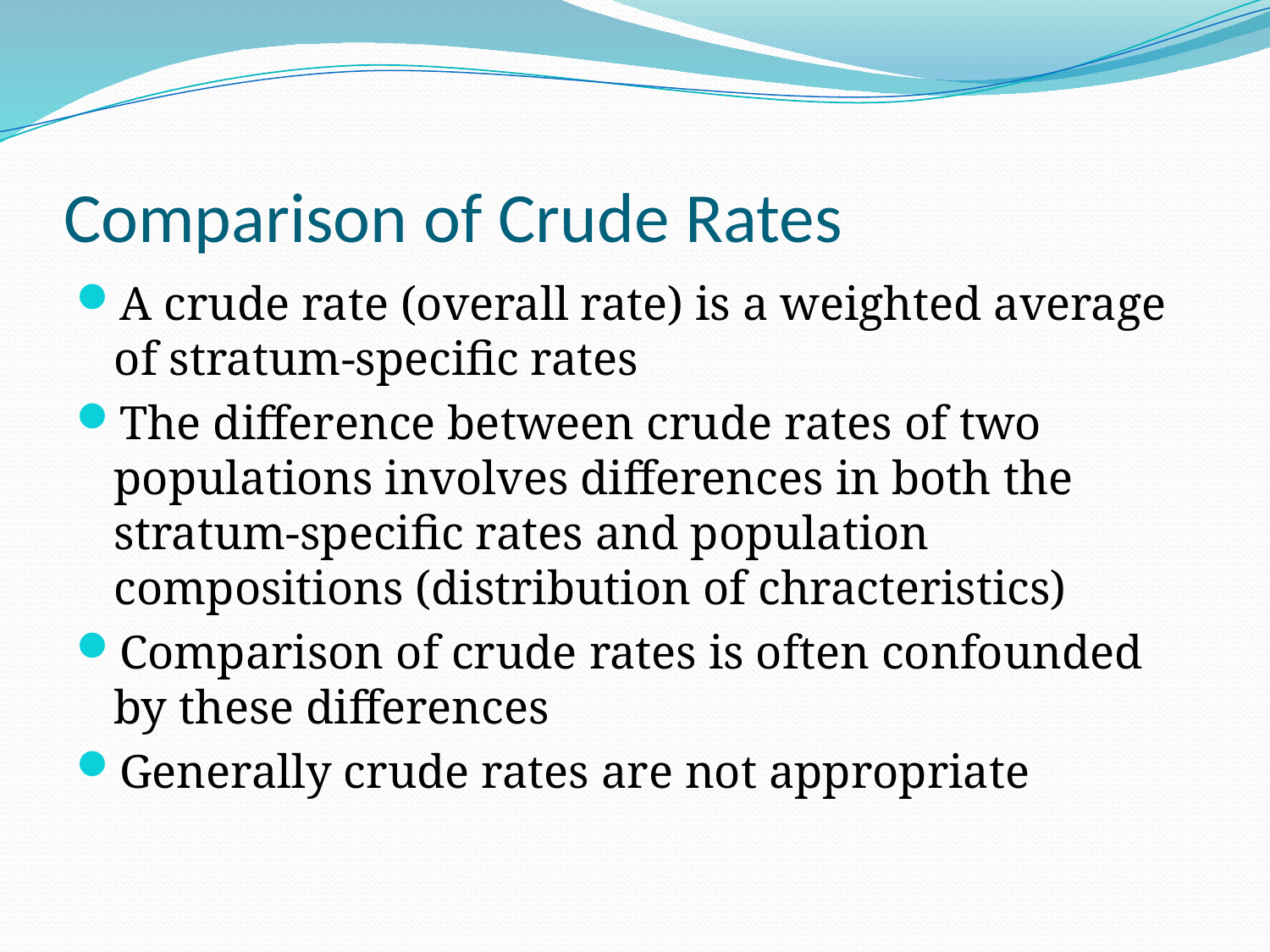

# Comparison of Crude Rates
A crude rate (overall rate) is a weighted average of stratum-specific rates
The difference between crude rates of two populations involves differences in both the stratum-specific rates and population compositions (distribution of chracteristics)
Comparison of crude rates is often confounded by these differences
Generally crude rates are not appropriate